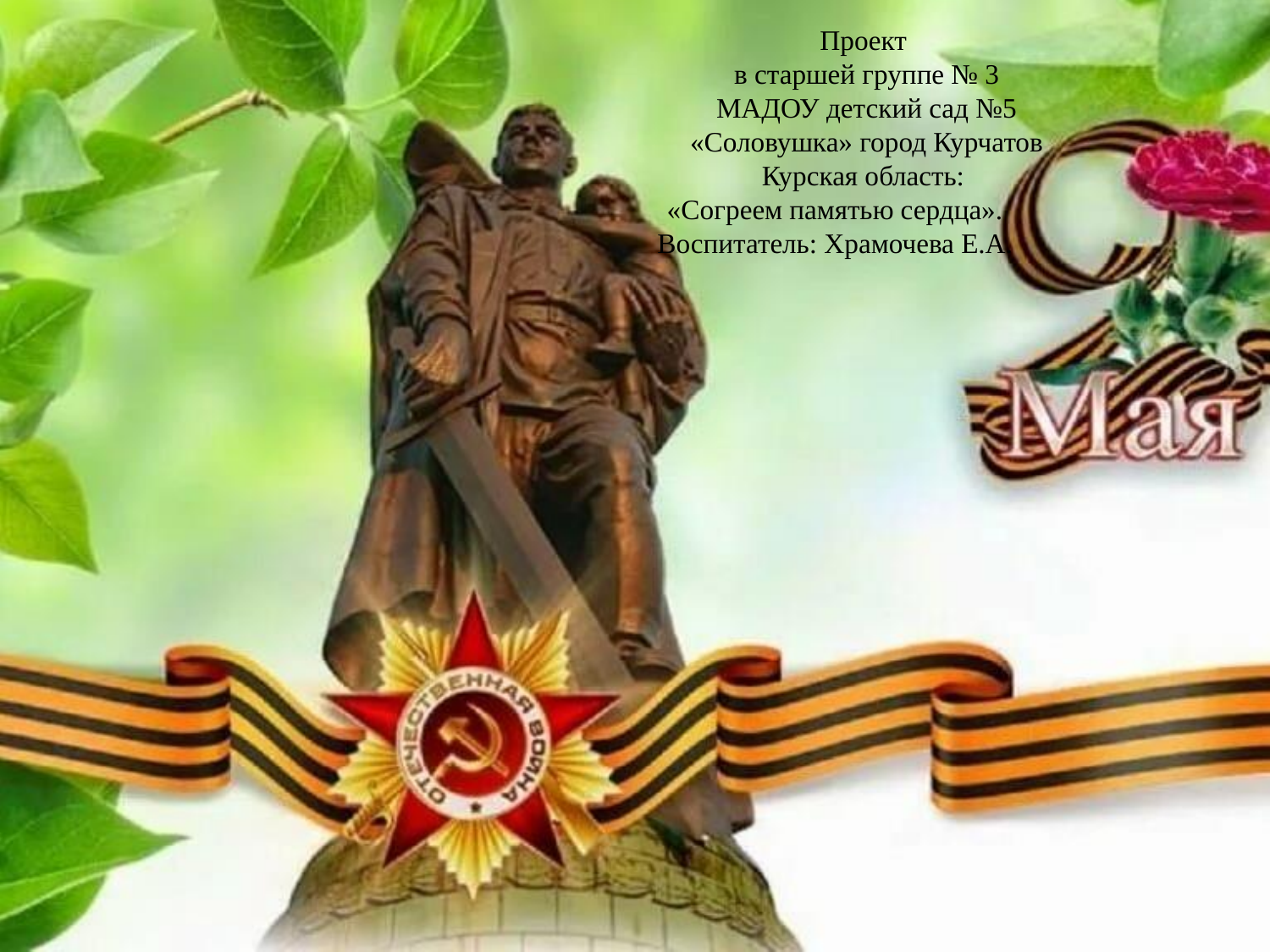

Проект
в старшей группе № 3
МАДОУ детский сад №5 «Соловушка» город Курчатов Курская область:
«Согреем памятью сердца».
Воспитатель: Храмочева Е.А.